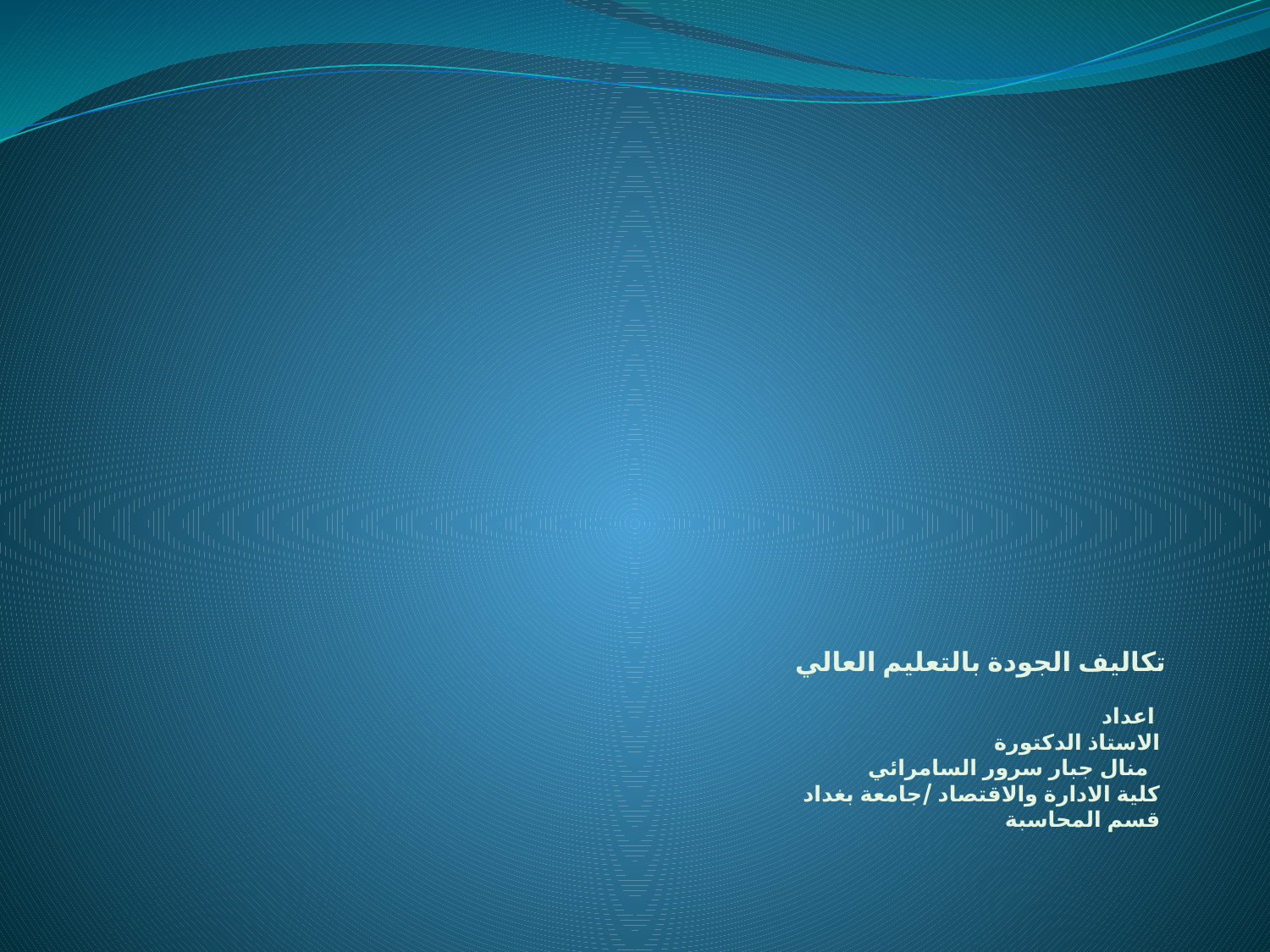

# تكاليف الجودة بالتعليم العالي     اعداد الاستاذ الدكتورة منال جبار سرور السامرائي كلية الادارة والاقتصاد /جامعة بغداد قسم المحاسبة